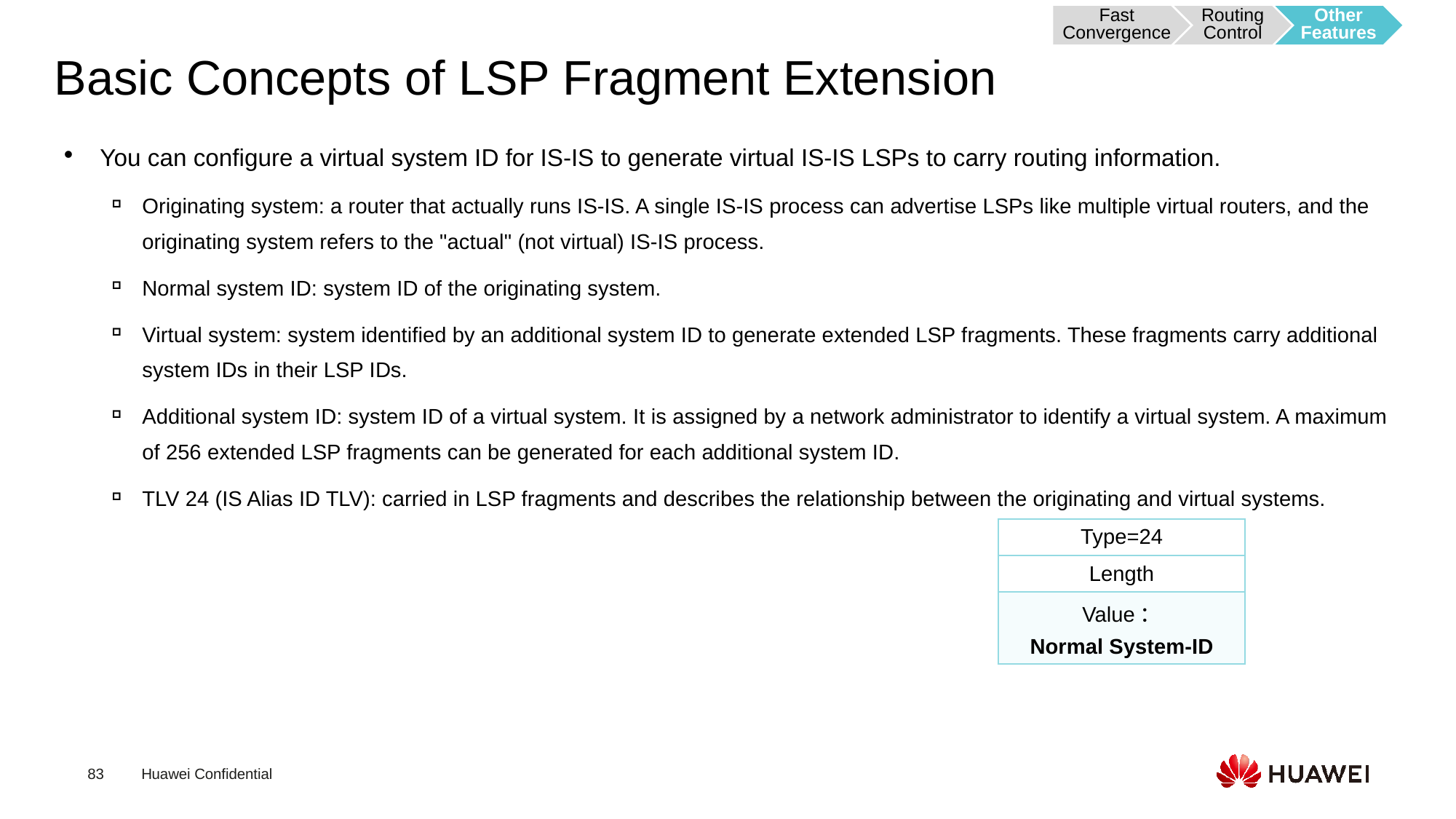

Fast Convergence
Routing Control
Other Features
# Basic Concepts of LSP Fragment Extension
You can configure a virtual system ID for IS-IS to generate virtual IS-IS LSPs to carry routing information.
Originating system: a router that actually runs IS-IS. A single IS-IS process can advertise LSPs like multiple virtual routers, and the originating system refers to the "actual" (not virtual) IS-IS process.
Normal system ID: system ID of the originating system.
Virtual system: system identified by an additional system ID to generate extended LSP fragments. These fragments carry additional system IDs in their LSP IDs.
Additional system ID: system ID of a virtual system. It is assigned by a network administrator to identify a virtual system. A maximum of 256 extended LSP fragments can be generated for each additional system ID.
TLV 24 (IS Alias ID TLV): carried in LSP fragments and describes the relationship between the originating and virtual systems.
| Type=24 |
| --- |
| Length |
| Value： Normal System-ID |